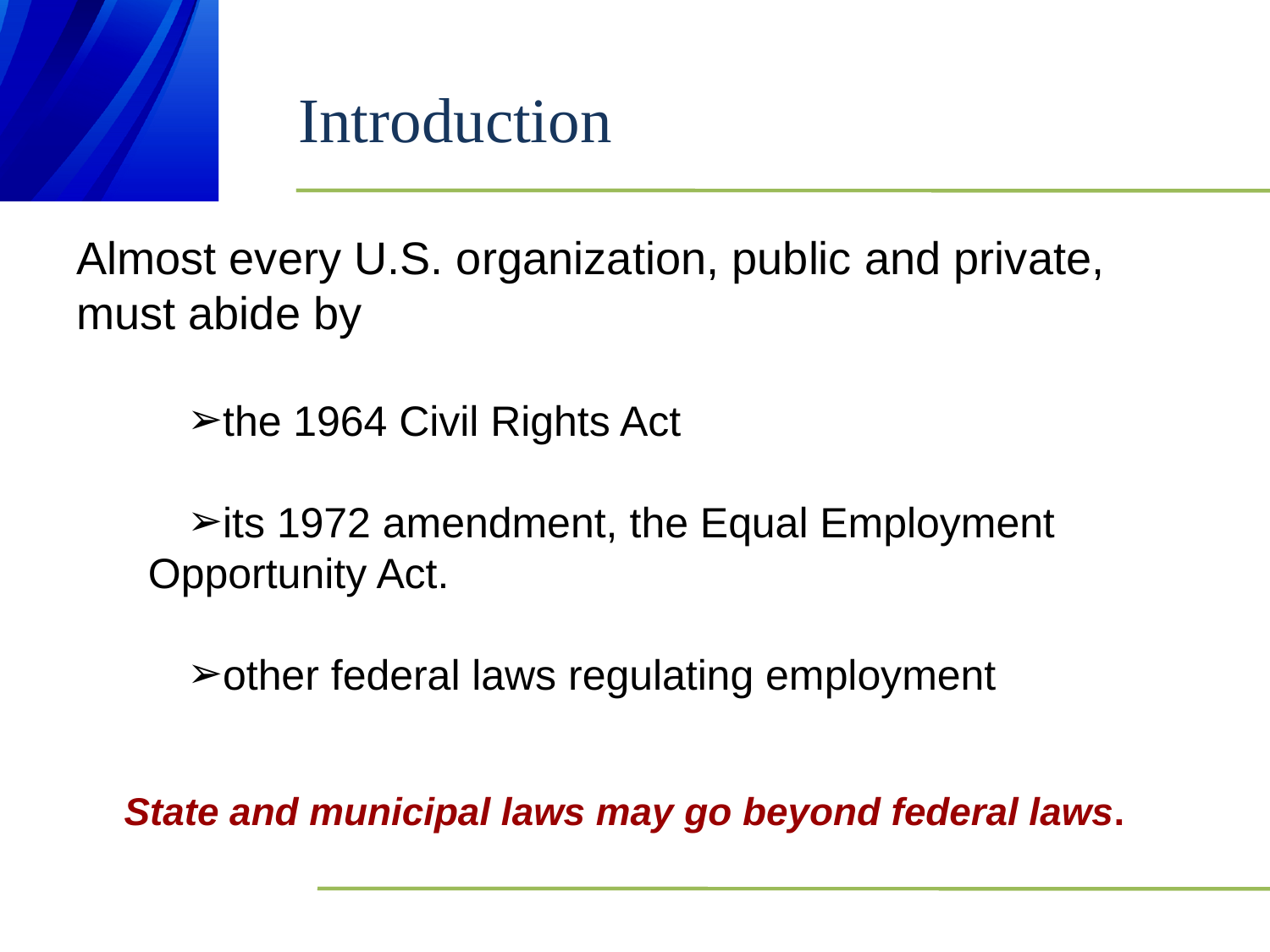

# Introduction
Almost every U.S. organization, public and private, must abide by

the 1964 Civil Rights Act

its 1972 amendment, the Equal Employment Opportunity Act.

other federal laws regulating employment
State and municipal laws may go beyond federal laws.